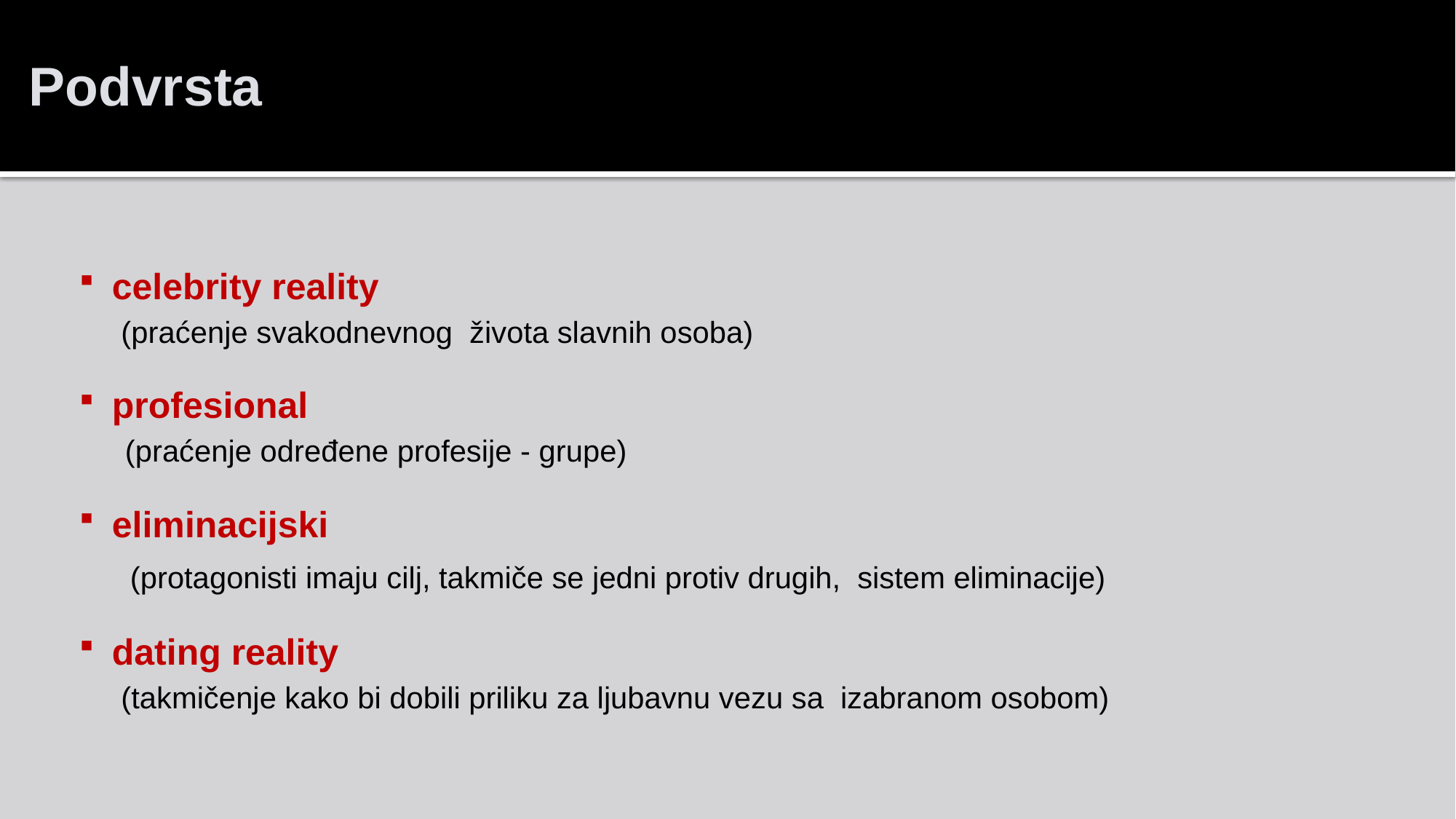

# Podvrsta

celebrity reality
     (praćenje svakodnevnog  života slavnih osoba)

profesional
      (praćenje određene profesije - grupe)

eliminacijski
     (protagonisti imaju cilj, takmiče se jedni protiv drugih,  sistem eliminacije)

dating reality
     (takmičenje kako bi dobili priliku za ljubavnu vezu sa  izabranom osobom)